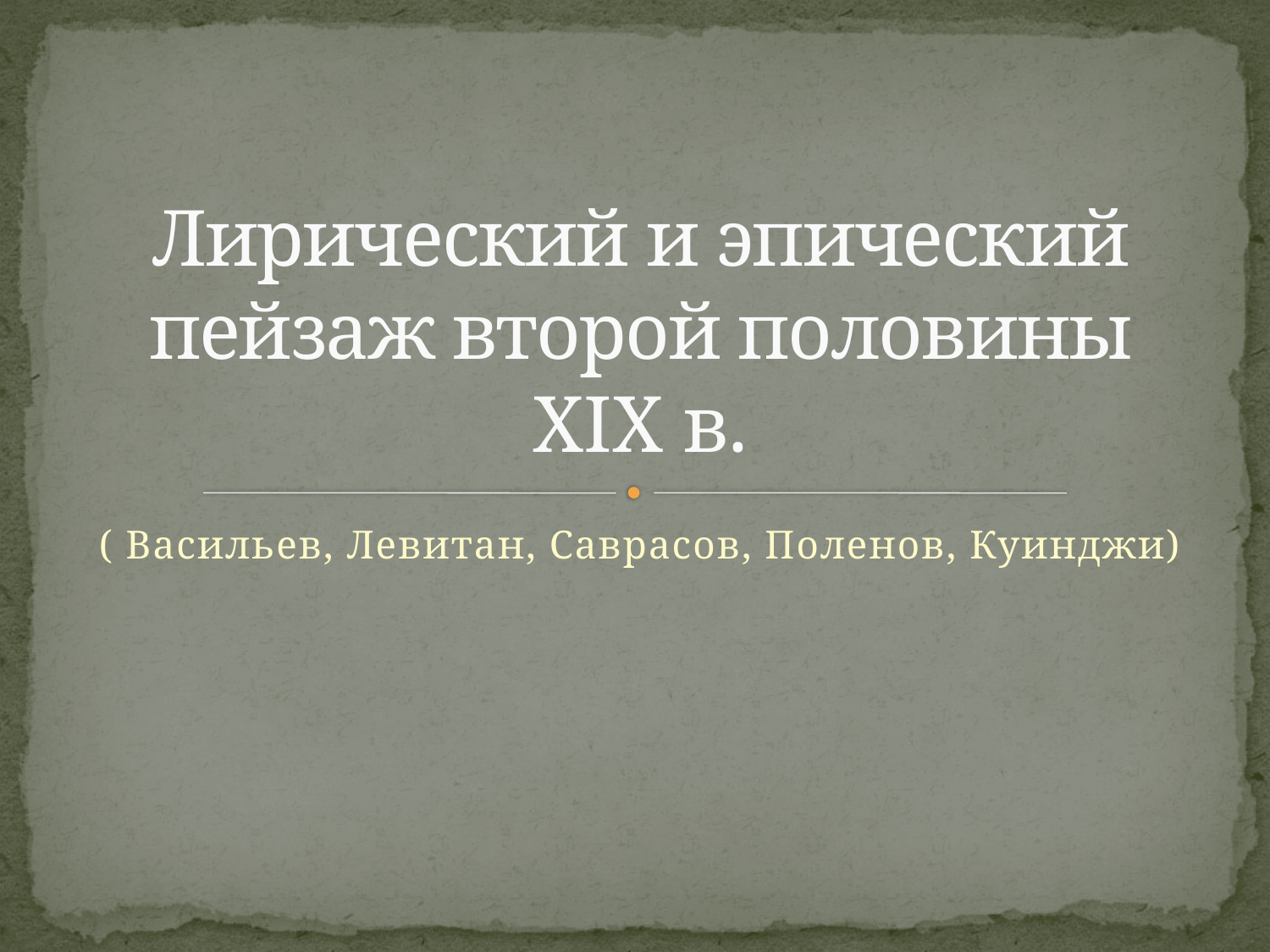

# Лирический и эпический пейзаж второй половины ХIХ в.
( Васильев, Левитан, Саврасов, Поленов, Куинджи)